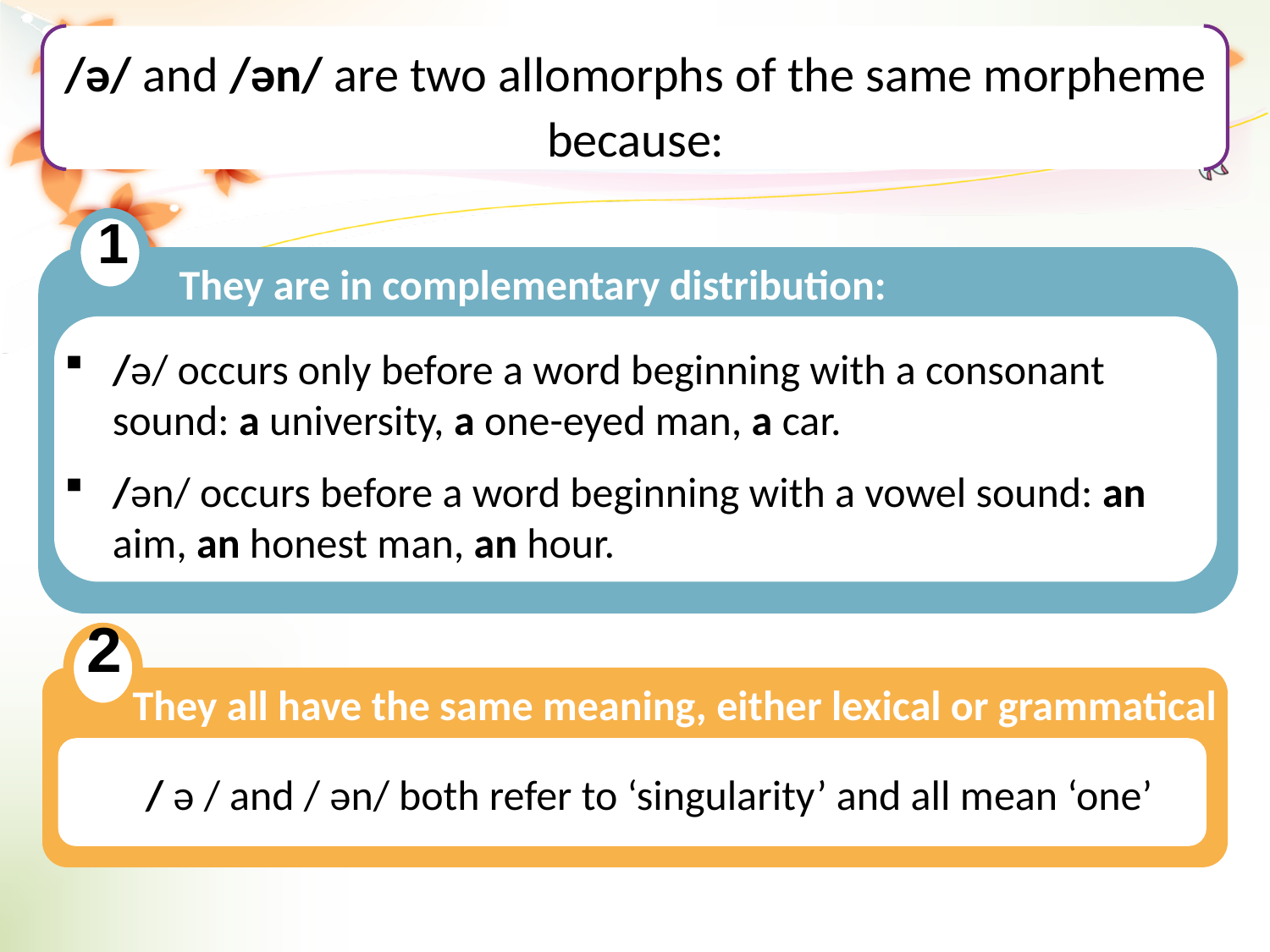

/ə/ and /ən/ are two allomorphs of the same morpheme because:
1

They are in complementary distribution:

/ə/ occurs only before a word beginning with a consonant sound: a university, a one-eyed man, a car.
/ən/ occurs before a word beginning with a vowel sound: an aim, an honest man, an hour.
2

They all have the same meaning, either lexical or grammatical

/ ə / and / ən/ both refer to ‘singularity’ and all mean ‘one’